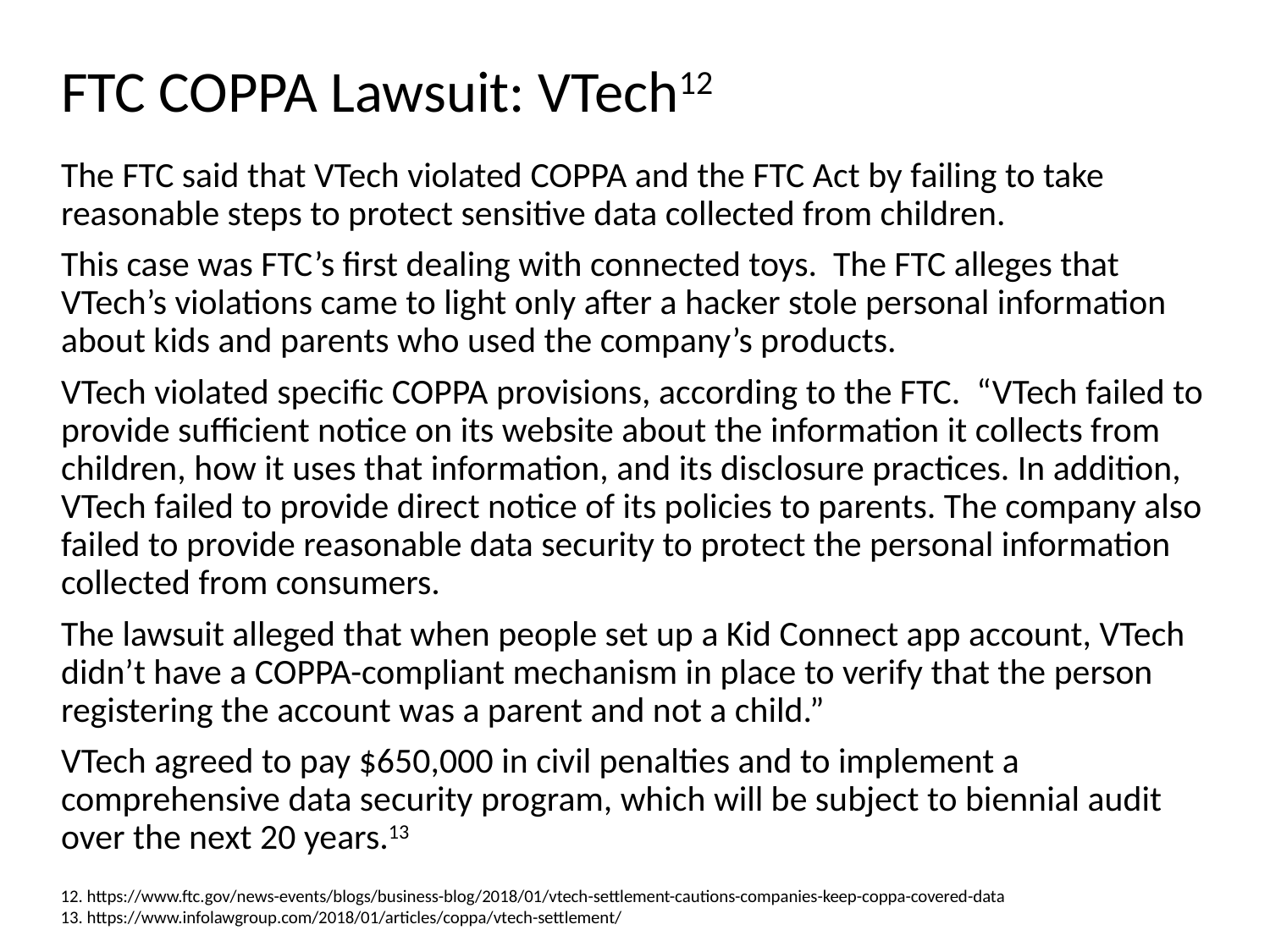

# FTC COPPA Lawsuit: VTech12
The FTC said that VTech violated COPPA and the FTC Act by failing to take reasonable steps to protect sensitive data collected from children.
This case was FTC’s first dealing with connected toys.  The FTC alleges that VTech’s violations came to light only after a hacker stole personal information about kids and parents who used the company’s products.
VTech violated specific COPPA provisions, according to the FTC.  “VTech failed to provide sufficient notice on its website about the information it collects from children, how it uses that information, and its disclosure practices. In addition, VTech failed to provide direct notice of its policies to parents. The company also failed to provide reasonable data security to protect the personal information collected from consumers.
The lawsuit alleged that when people set up a Kid Connect app account, VTech didn’t have a COPPA-compliant mechanism in place to verify that the person registering the account was a parent and not a child.”
VTech agreed to pay $650,000 in civil penalties and to implement a comprehensive data security program, which will be subject to biennial audit over the next 20 years.13
12. https://www.ftc.gov/news-events/blogs/business-blog/2018/01/vtech-settlement-cautions-companies-keep-coppa-covered-data
13. https://www.infolawgroup.com/2018/01/articles/coppa/vtech-settlement/